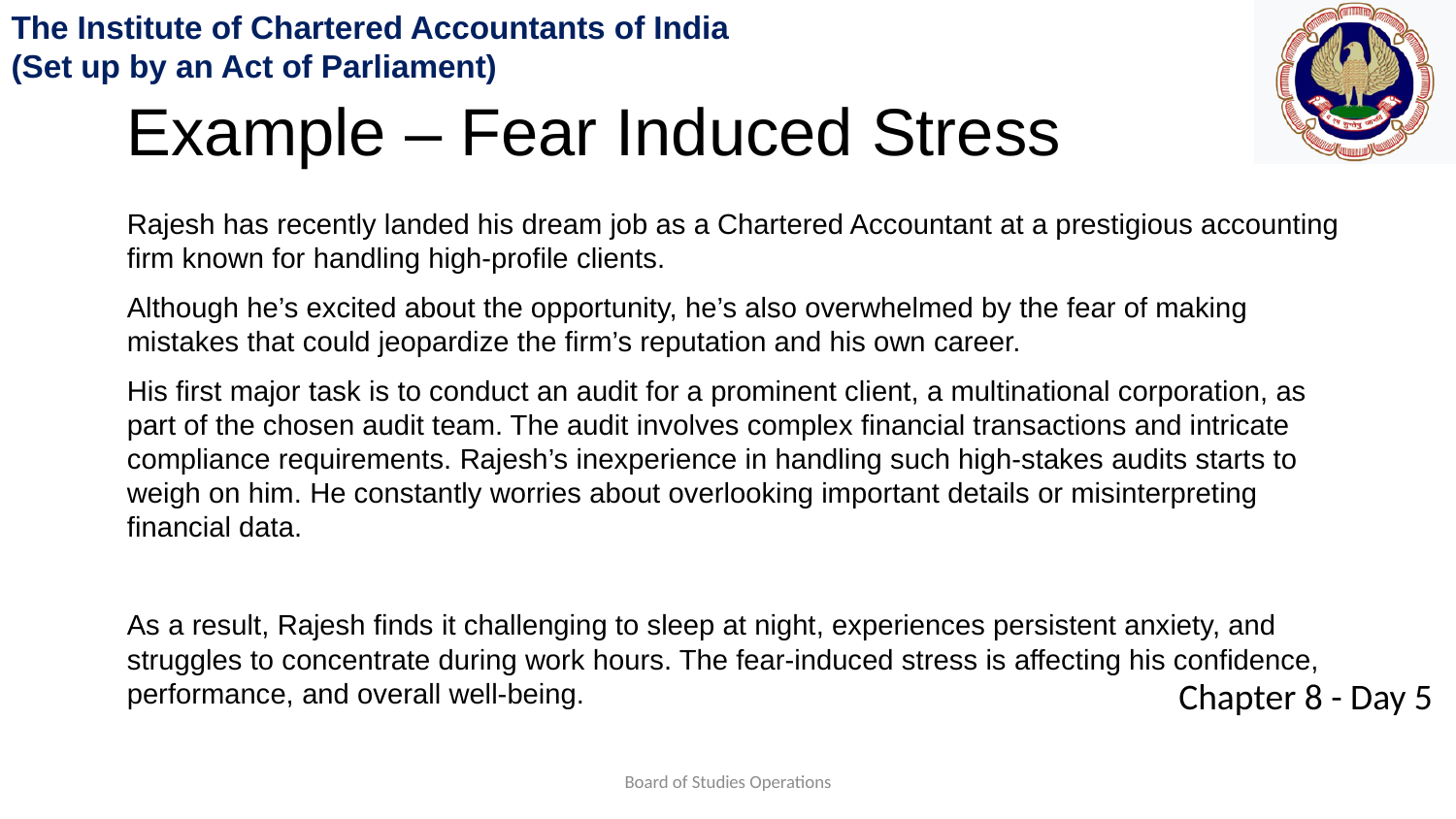

Example – Fear Induced Stress
Rajesh has recently landed his dream job as a Chartered Accountant at a prestigious accounting firm known for handling high-profile clients.
Although he’s excited about the opportunity, he’s also overwhelmed by the fear of making mistakes that could jeopardize the firm’s reputation and his own career.
His first major task is to conduct an audit for a prominent client, a multinational corporation, as part of the chosen audit team. The audit involves complex financial transactions and intricate compliance requirements. Rajesh’s inexperience in handling such high-stakes audits starts to weigh on him. He constantly worries about overlooking important details or misinterpreting financial data.

As a result, Rajesh finds it challenging to sleep at night, experiences persistent anxiety, and struggles to concentrate during work hours. The fear-induced stress is affecting his confidence, performance, and overall well-being.
Board of Studies Operations